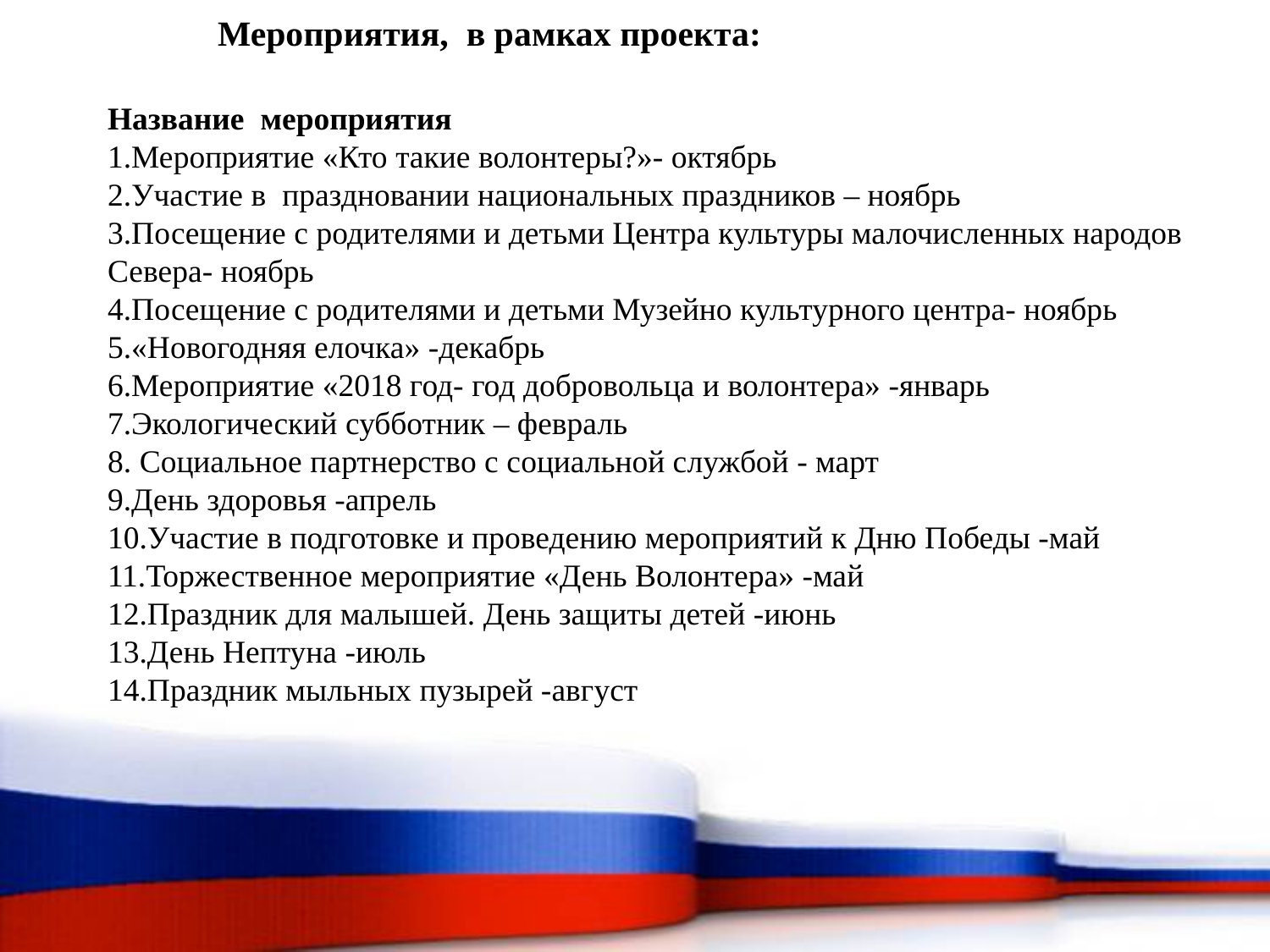

Мероприятия,  в рамках проекта:
Название  мероприятия
1.Мероприятие «Кто такие волонтеры?»- октябрь
2.Участие в  праздновании национальных праздников – ноябрь
3.Посещение с родителями и детьми Центра культуры малочисленных народов Севера- ноябрь
4.Посещение с родителями и детьми Музейно культурного центра- ноябрь
5.«Новогодняя елочка» -декабрь
6.Мероприятие «2018 год- год добровольца и волонтера» -январь
7.Экологический субботник – февраль
8. Социальное партнерство с социальной службой - март
9.День здоровья -апрель
10.Участие в подготовке и проведению мероприятий к Дню Победы -май
11.Торжественное мероприятие «День Волонтера» -май
12.Праздник для малышей. День защиты детей -июнь
13.День Нептуна -июль
14.Праздник мыльных пузырей -август